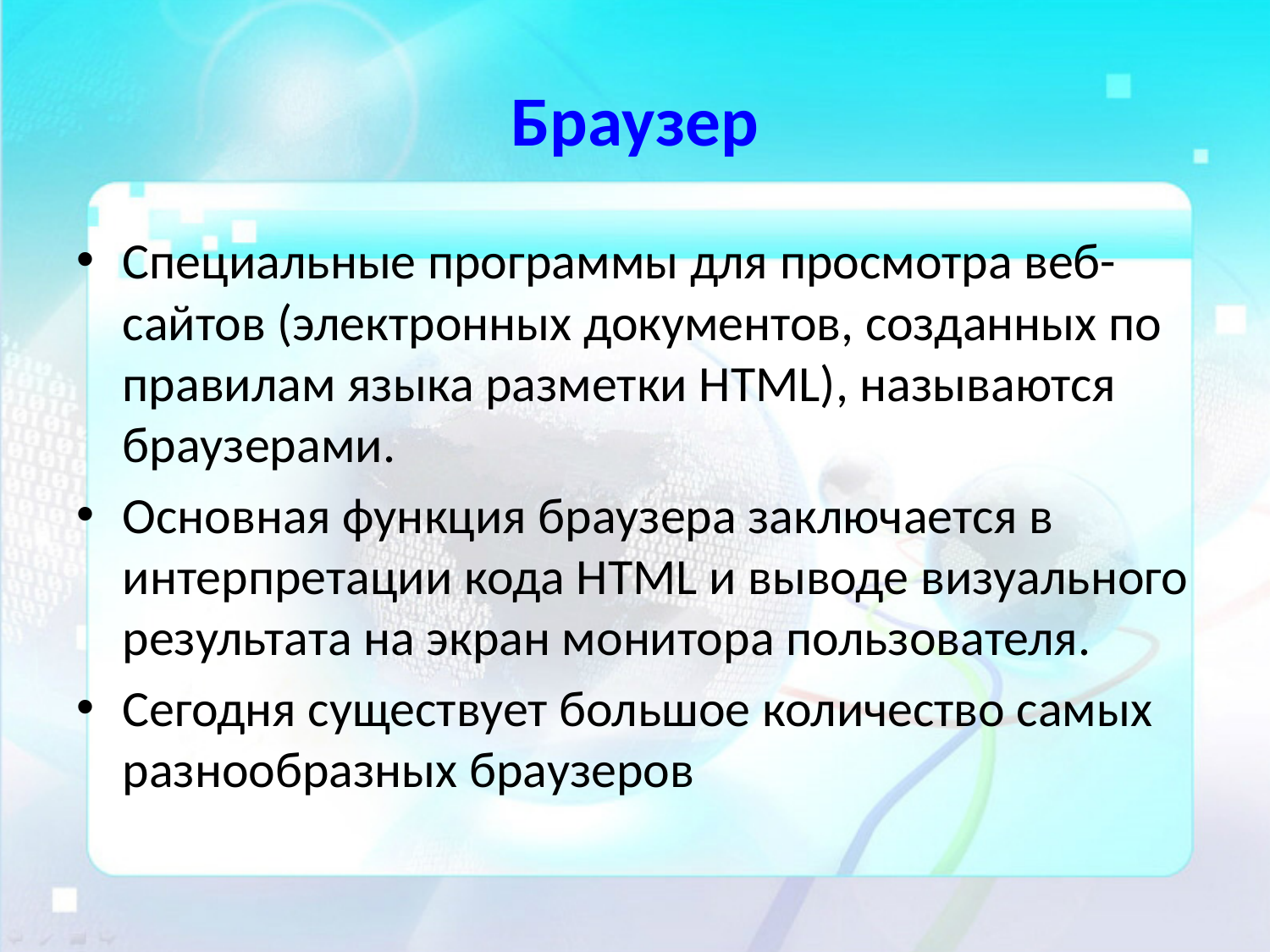

# Браузер
Специальные программы для просмотра веб-сайтов (электронных документов, созданных по правилам языка разметки HTML), называются браузерами.
Основная функция браузера заключается в интерпретации кода HTML и выводе визуального результата на экран монитора пользователя.
Сегодня существует большое количество самых разнообразных браузеров